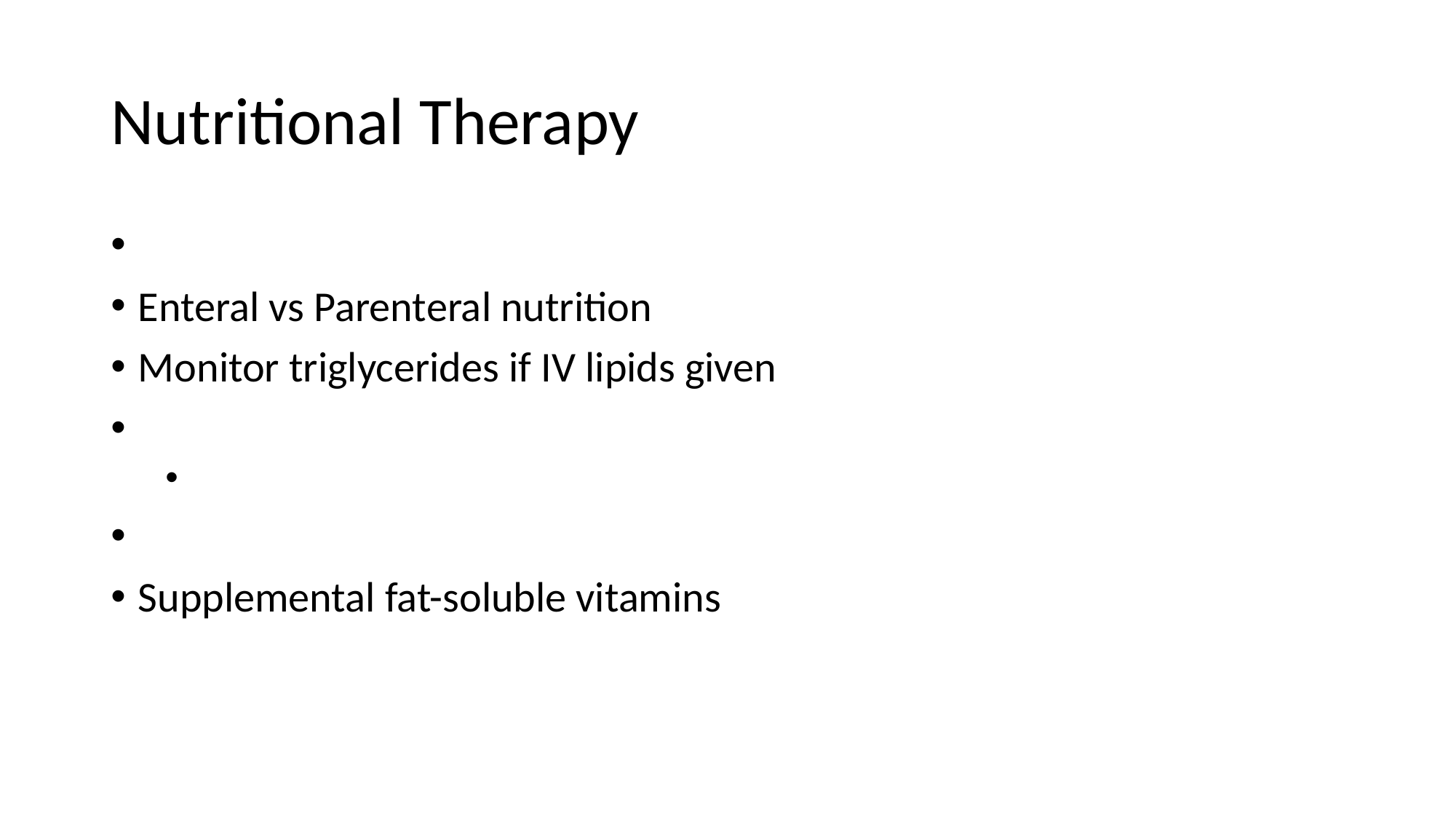

# Nutritional Therapy

Enteral vs Parenteral nutrition
Monitor triglycerides if IV lipids given

Supplemental fat-soluble vitamins